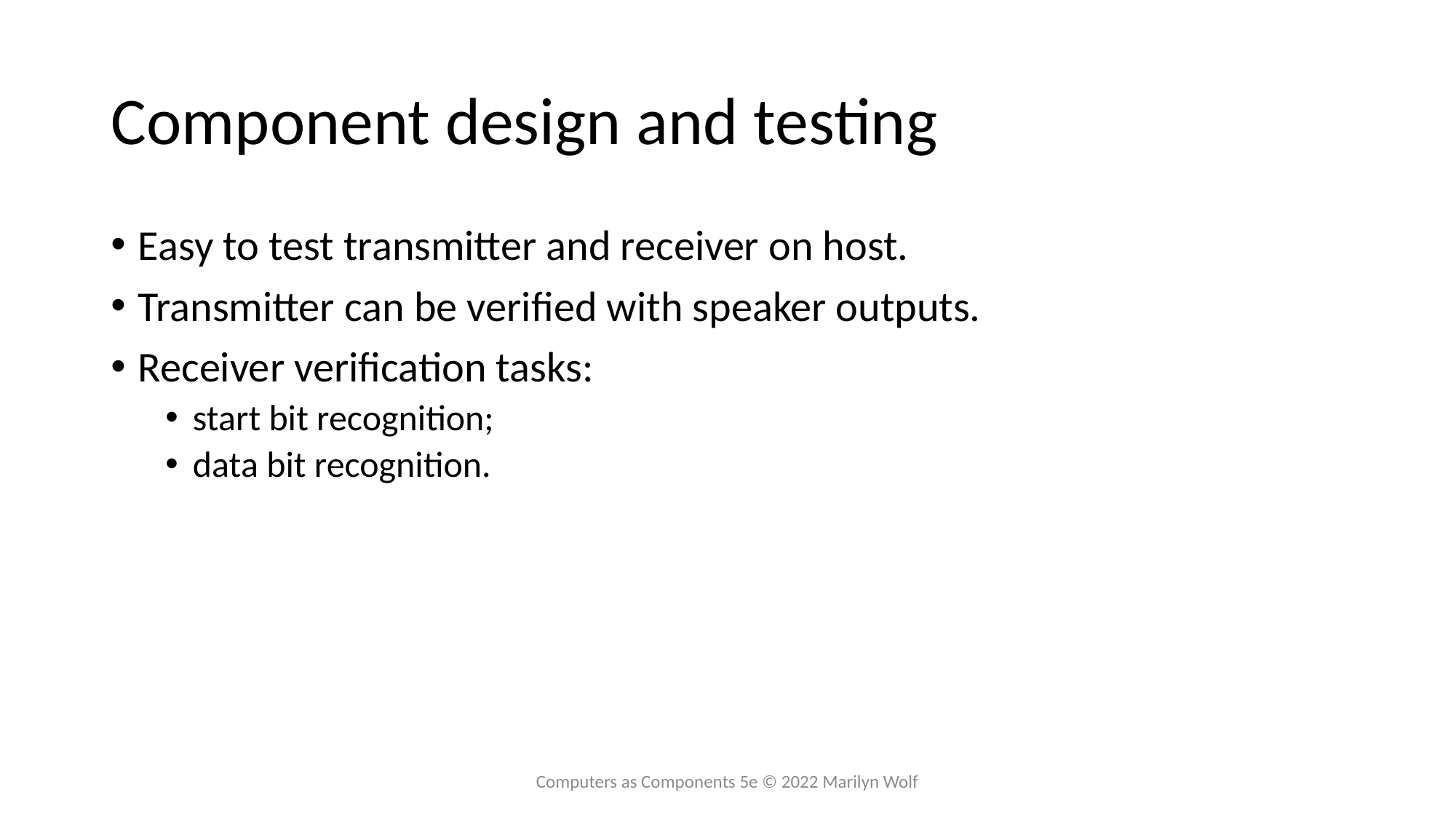

# Component design and testing
Easy to test transmitter and receiver on host.
Transmitter can be verified with speaker outputs.
Receiver verification tasks:
start bit recognition;
data bit recognition.
Computers as Components 5e © 2022 Marilyn Wolf